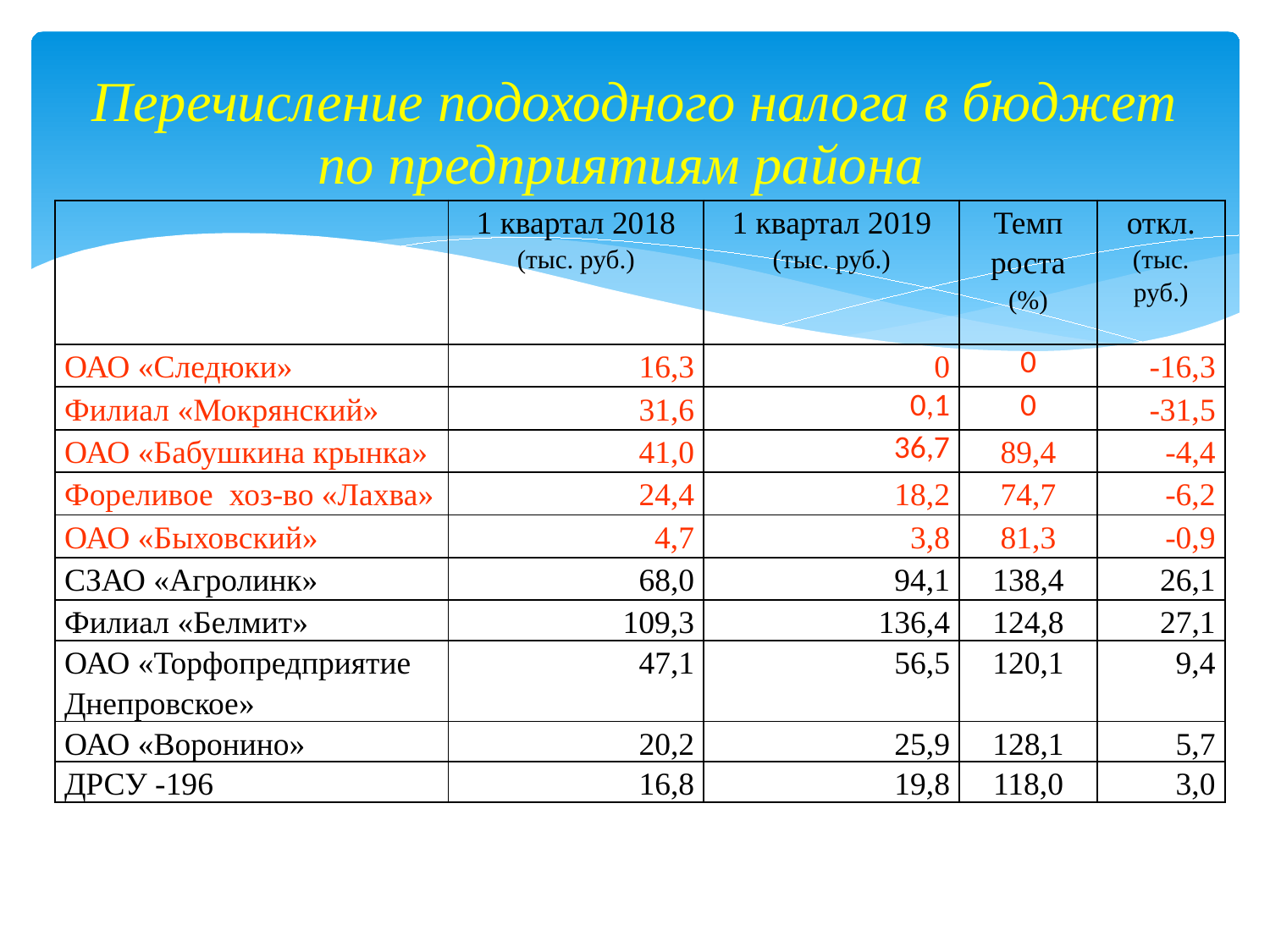

# Перечисление подоходного налога в бюджет по предприятиям района
|  | 1 квартал 2018 (тыс. руб.) | 1 квартал 2019 (тыс. руб.) | Темп роста (%) | откл. (тыс. руб.) |
| --- | --- | --- | --- | --- |
| ОАО «Следюки» | 16,3 | 0 | 0 | -16,3 |
| Филиал «Мокрянский» | 31,6 | 0,1 | 0 | -31,5 |
| ОАО «Бабушкина крынка» | 41,0 | 36,7 | 89,4 | -4,4 |
| Фореливое хоз-во «Лахва» | 24,4 | 18,2 | 74,7 | -6,2 |
| ОАО «Быховский» | 4,7 | 3,8 | 81,3 | -0,9 |
| СЗАО «Агролинк» | 68,0 | 94,1 | 138,4 | 26,1 |
| Филиал «Белмит» | 109,3 | 136,4 | 124,8 | 27,1 |
| ОАО «Торфопредприятие Днепровское» | 47,1 | 56,5 | 120,1 | 9,4 |
| ОАО «Воронино» | 20,2 | 25,9 | 128,1 | 5,7 |
| ДРСУ -196 | 16,8 | 19,8 | 118,0 | 3,0 |